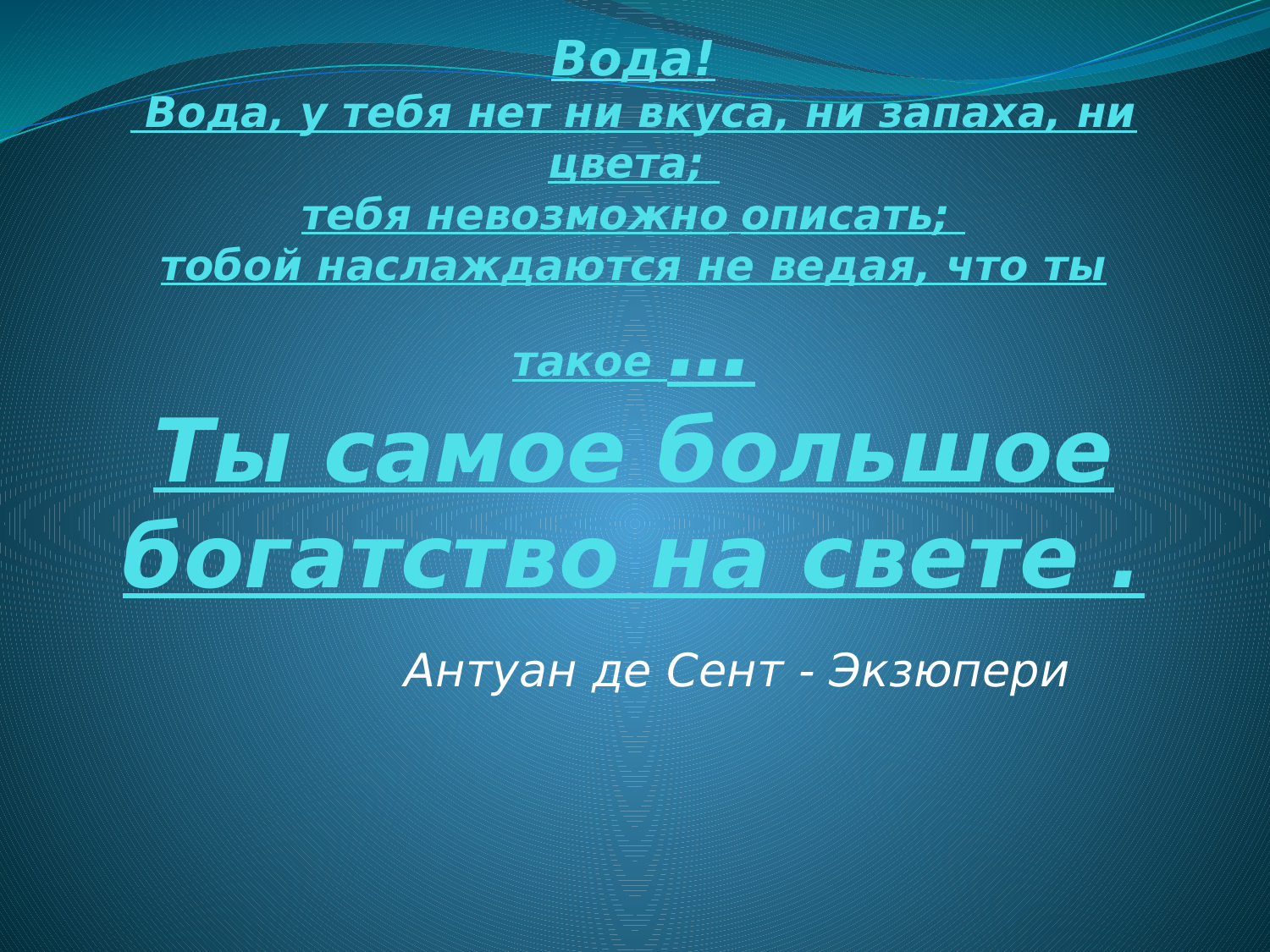

# Вода! Вода, у тебя нет ни вкуса, ни запаха, ни цвета; тебя невозможно описать; тобой наслаждаются не ведая, что ты такое … Ты самое большое богатство на свете .
Антуан де Сент - Экзюпери